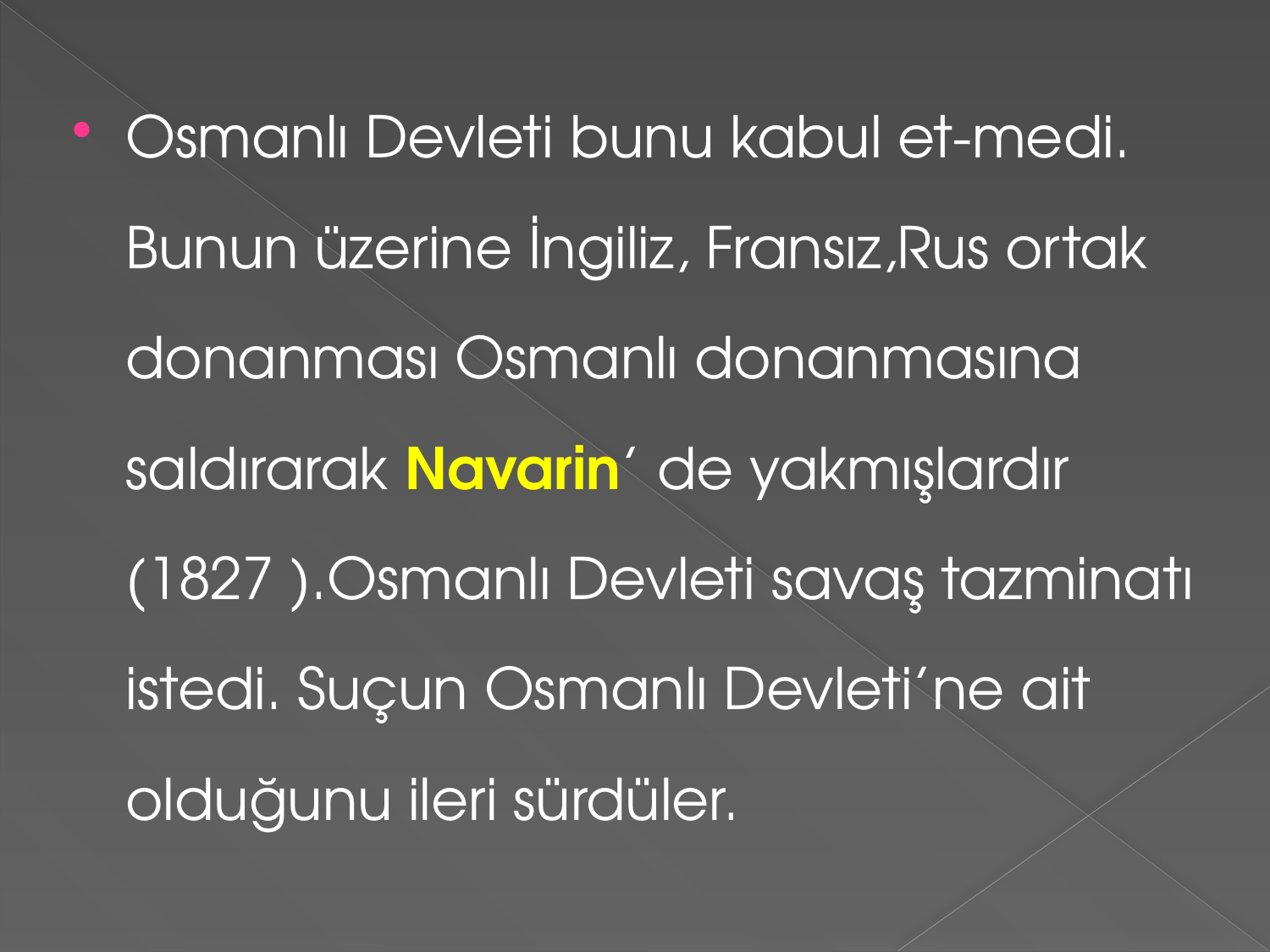

Osmanlı Devleti bunu kabul et-medi. Bunun üzerine İngiliz, Fransız,Rus ortak donanması Osmanlı donanmasına saldırarak Navarin’ de yakmışlardır (1827 ).Osmanlı Devleti savaş tazminatı istedi. Suçun Osmanlı Devleti’ne ait olduğunu ileri sürdüler.